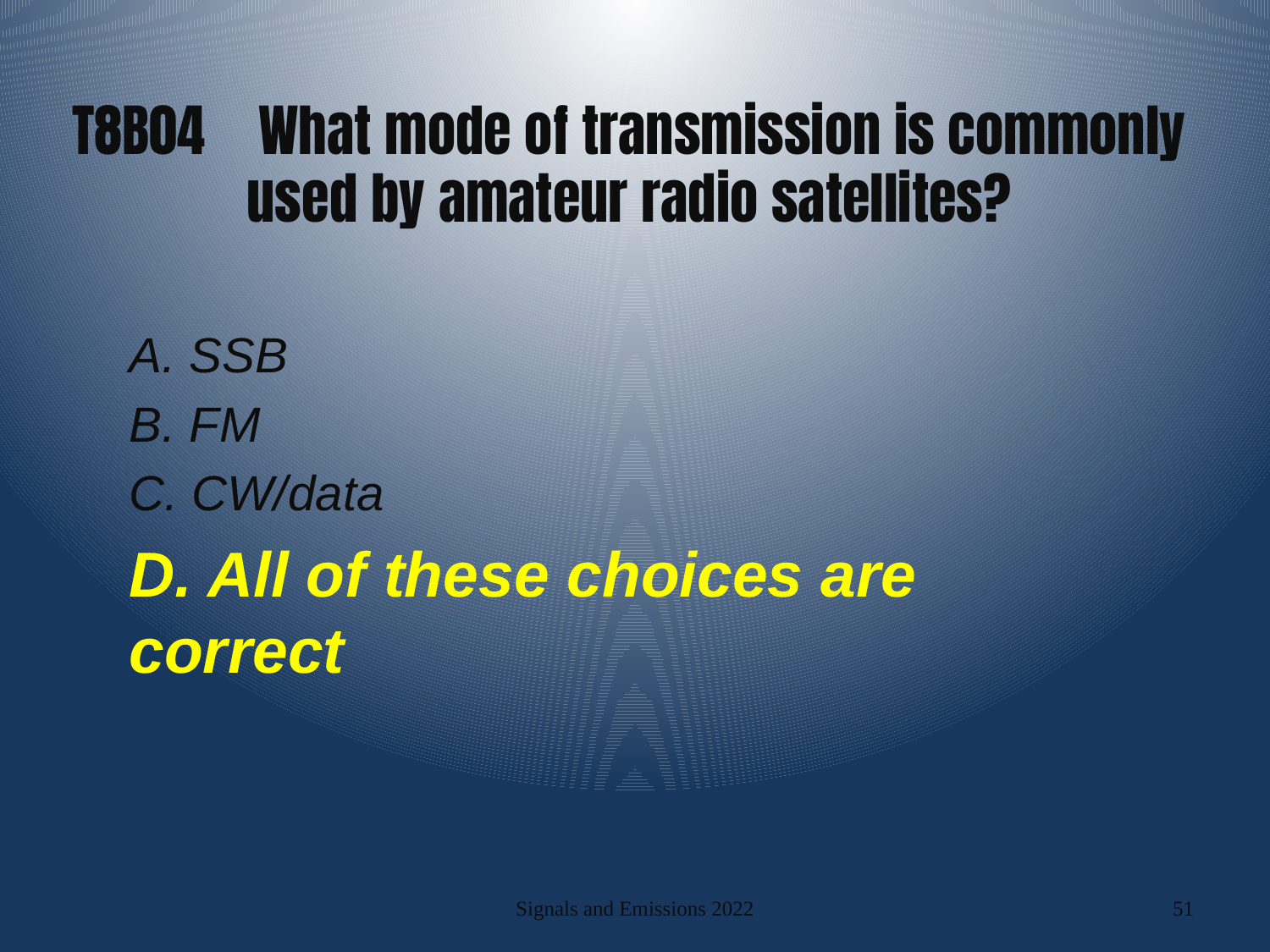

# T8B04    What mode of transmission is commonly used by amateur radio satellites?
A. SSB
B. FM
C. CW/data
D. All of these choices are correct
Signals and Emissions 2022
51